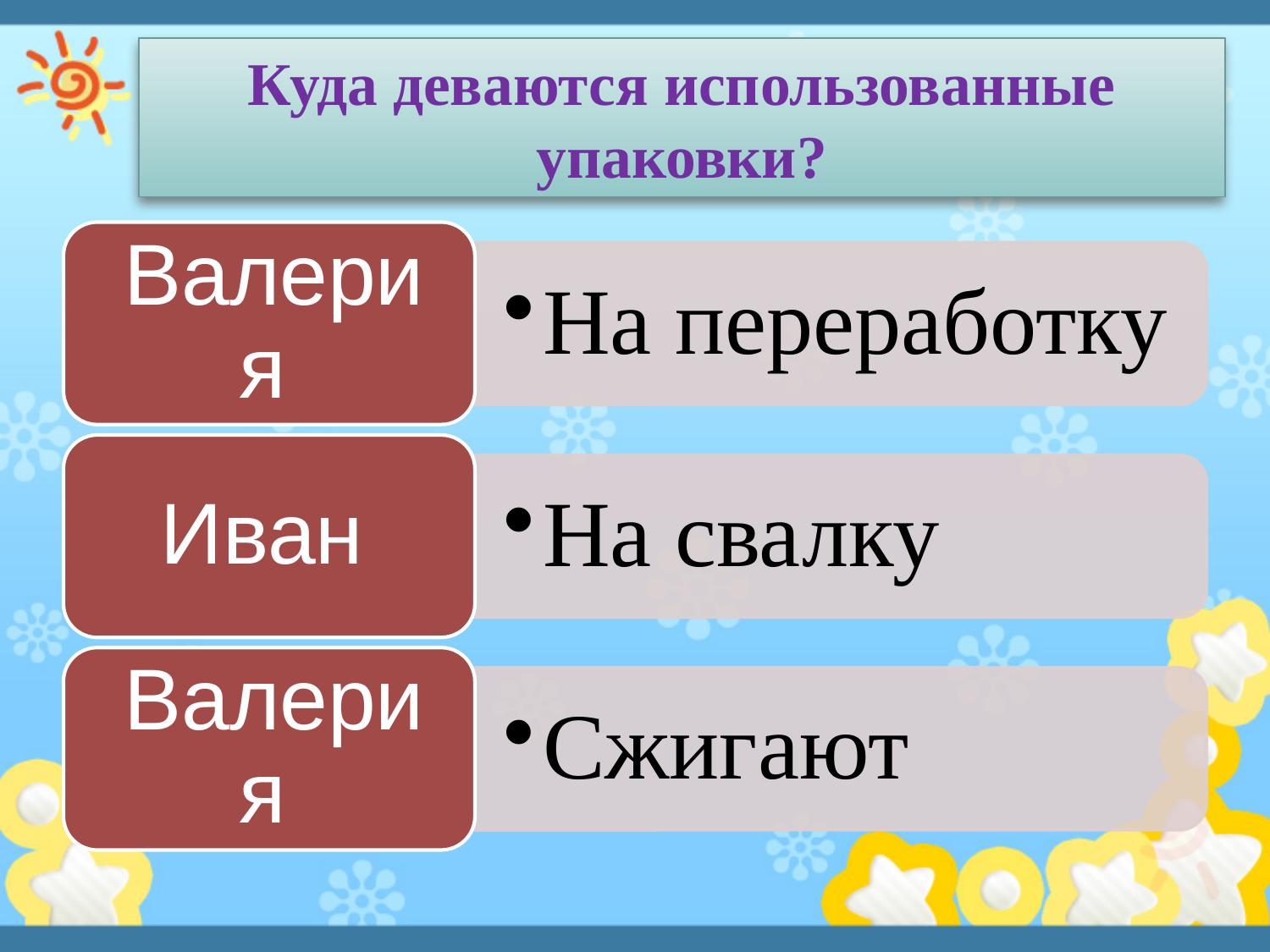

# Куда деваются использованные упаковки?
На переработку
Валерия
На свалку
Иван
Сжигают
Валерия